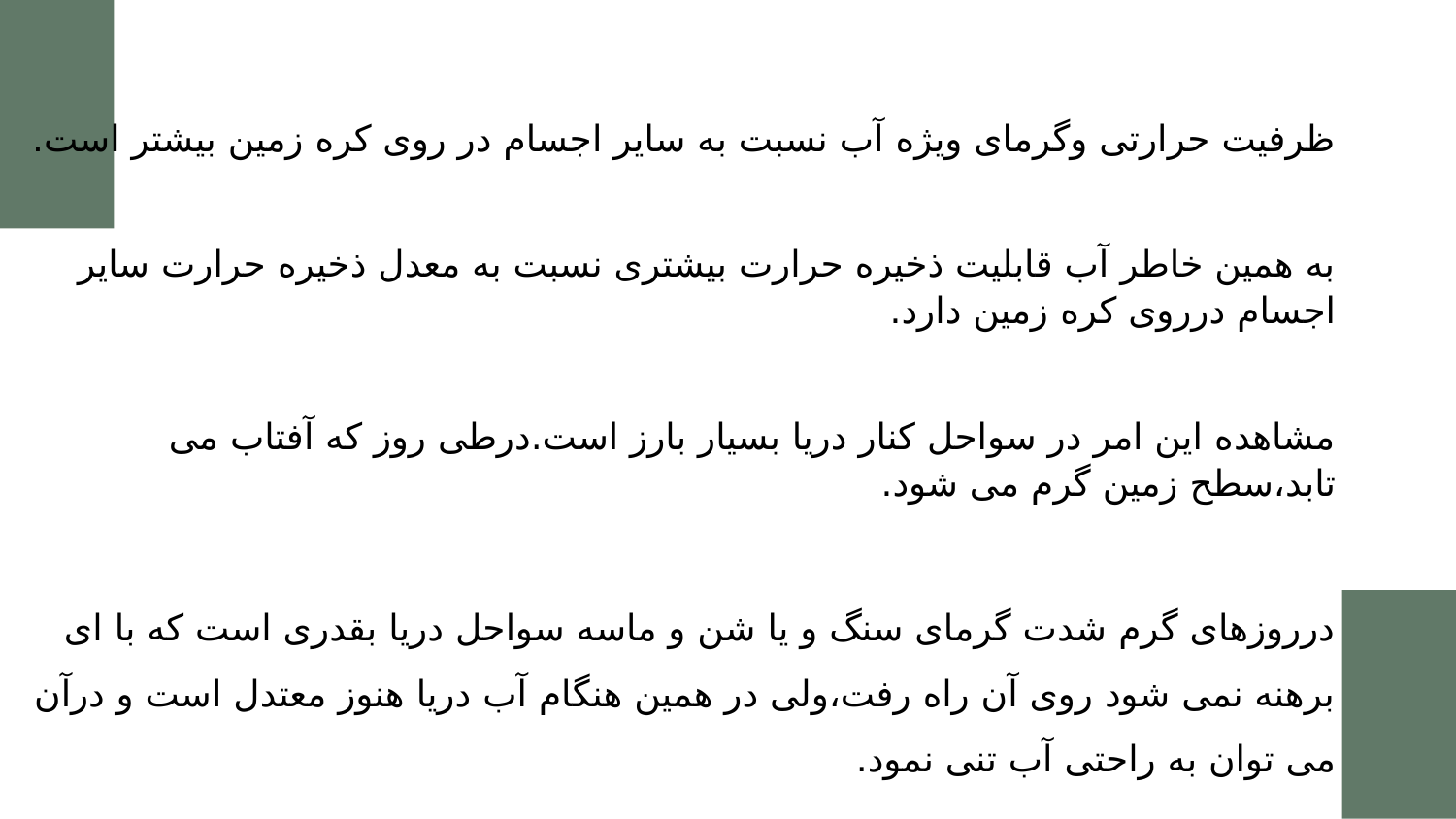

ظرفیت حرارتی وگرمای ویژه آب نسبت به سایر اجسام در روی کره زمین بیشتر است.

به همین خاطر آب قابلیت ذخیره حرارت بیشتری نسبت به معدل ذخیره حرارت سایر اجسام درروی کره زمین دارد.

مشاهده این امر در سواحل کنار دریا بسیار بارز است.درطی روز که آفتاب می تابد،سطح زمین گرم می شود.

درروزهای گرم شدت گرمای سنگ و یا شن و ماسه سواحل دریا بقدری است که با ای برهنه نمی شود روی آن راه رفت،ولی در همین هنگام آب دریا هنوز معتدل است و درآن می توان به راحتی آب تنی نمود.